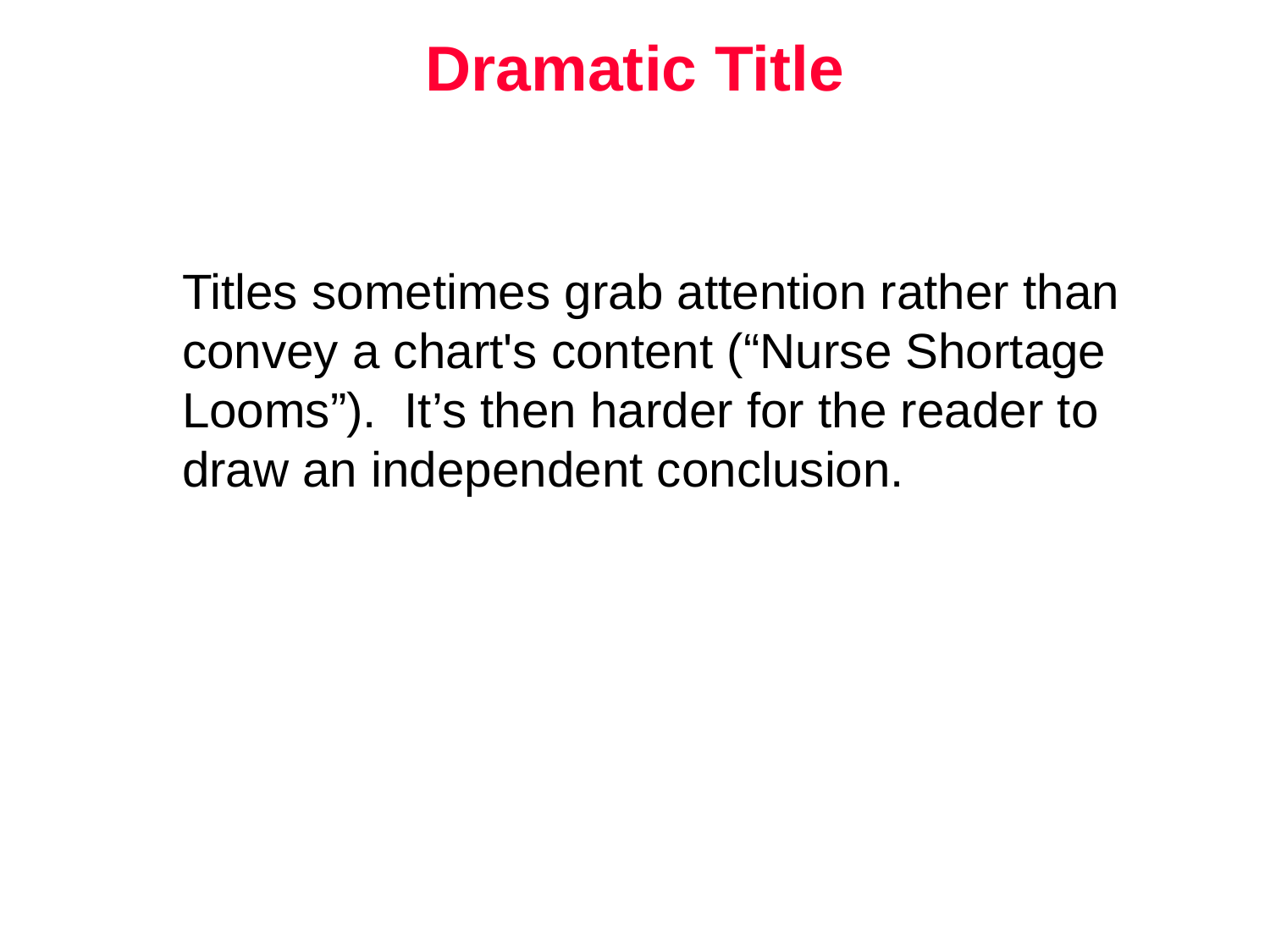

Dramatic Title
Titles sometimes grab attention rather than convey a chart's content (“Nurse Shortage Looms”).  It’s then harder for the reader to draw an independent conclusion.